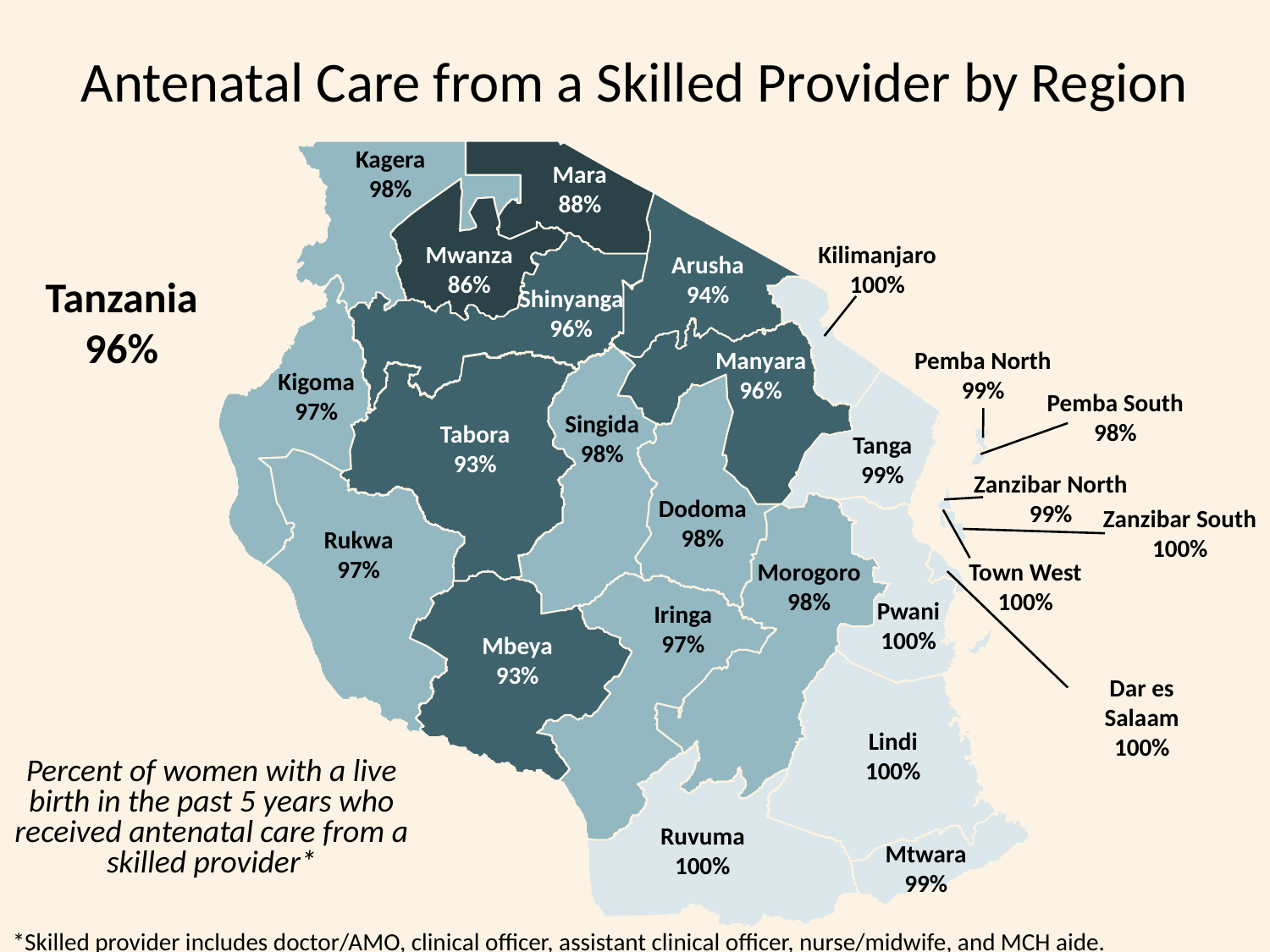

Antenatal Care from a Skilled Provider by Region
Kagera
98%

Mara
88%

Mwanza
86%
Kilimanjaro
100%
Arusha
94%
Tanzania
96%

Shinyanga
96%

Manyara
96%
Pemba North
99%

Kigoma
97%

Pemba South
98%
Singida
98%
Tabora
93%
Tanga
99%

Zanzibar North
99%
Dodoma
98%

Zanzibar South
100%

Rukwa
97%

Morogoro
98%
Town West
100%

Pwani
100%
Iringa
97%
Mbeya
93%

Dar es Salaam
100%
Lindi
100%

Percent of women with a live birth in the past 5 years who received antenatal care from a skilled provider*

Ruvuma
100%
Mtwara
99%
*Skilled provider includes doctor/AMO, clinical officer, assistant clinical officer, nurse/midwife, and MCH aide.